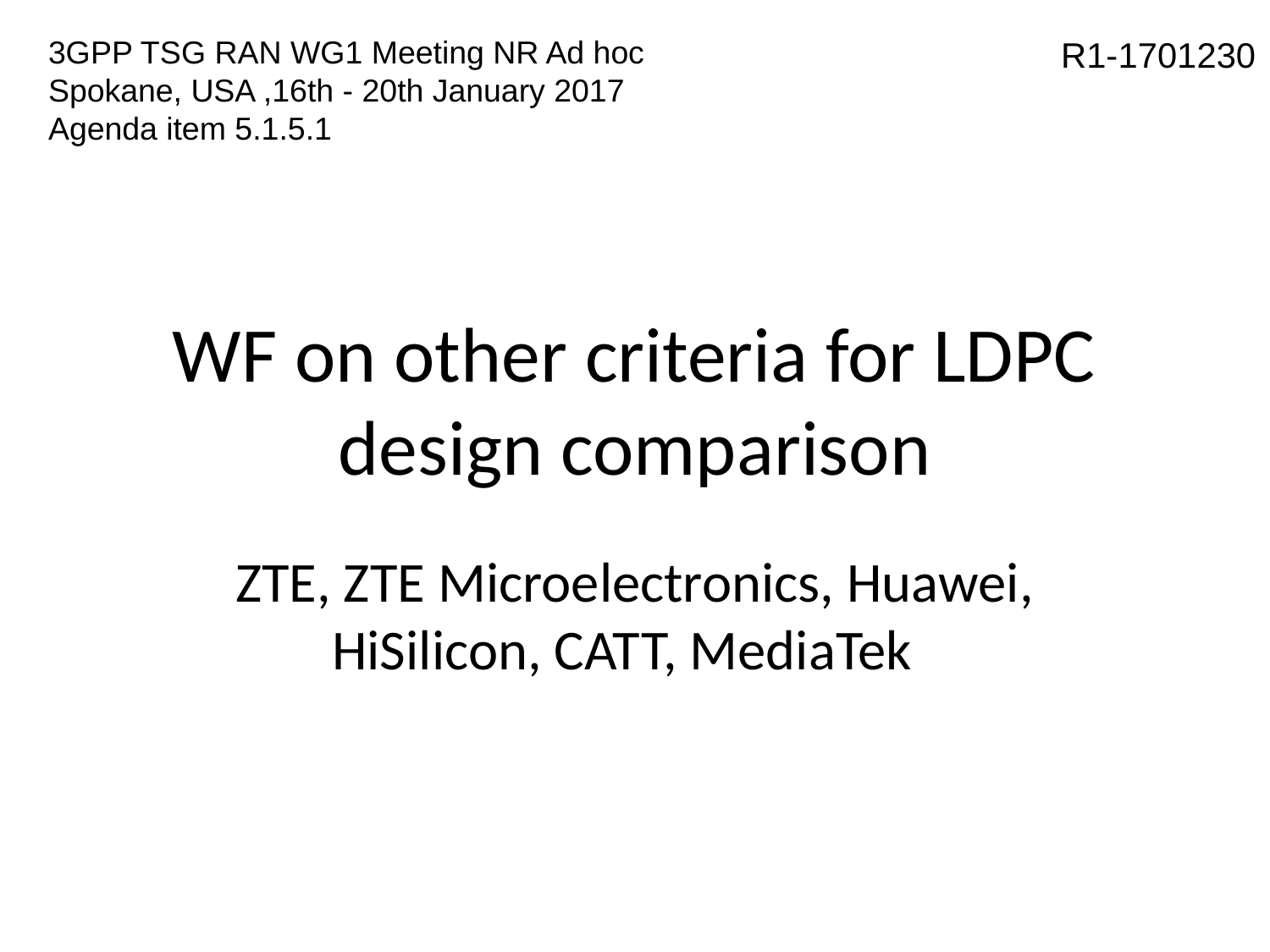

3GPP TSG RAN WG1 Meeting NR Ad hoc
Spokane, USA ,16th - 20th January 2017
Agenda item 5.1.5.1
R1-1701230
# WF on other criteria for LDPC design comparison
ZTE, ZTE Microelectronics, Huawei, HiSilicon, CATT, MediaTek